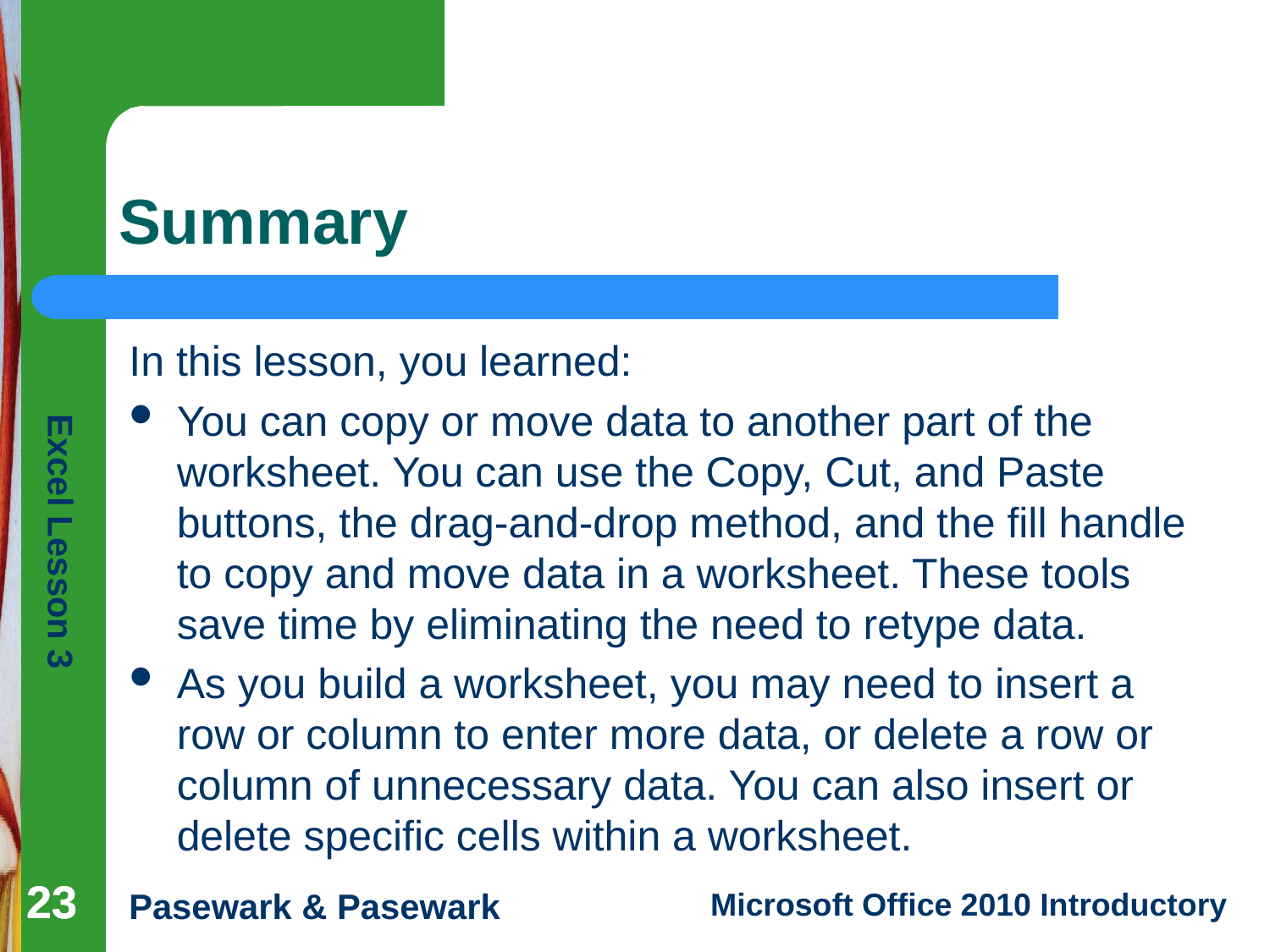

# Summary
In this lesson, you learned:
You can copy or move data to another part of the worksheet. You can use the Copy, Cut, and Paste buttons, the drag-and-drop method, and the fill handle to copy and move data in a worksheet. These tools save time by eliminating the need to retype data.
As you build a worksheet, you may need to insert a row or column to enter more data, or delete a row or column of unnecessary data. You can also insert or delete specific cells within a worksheet.
23
23
23